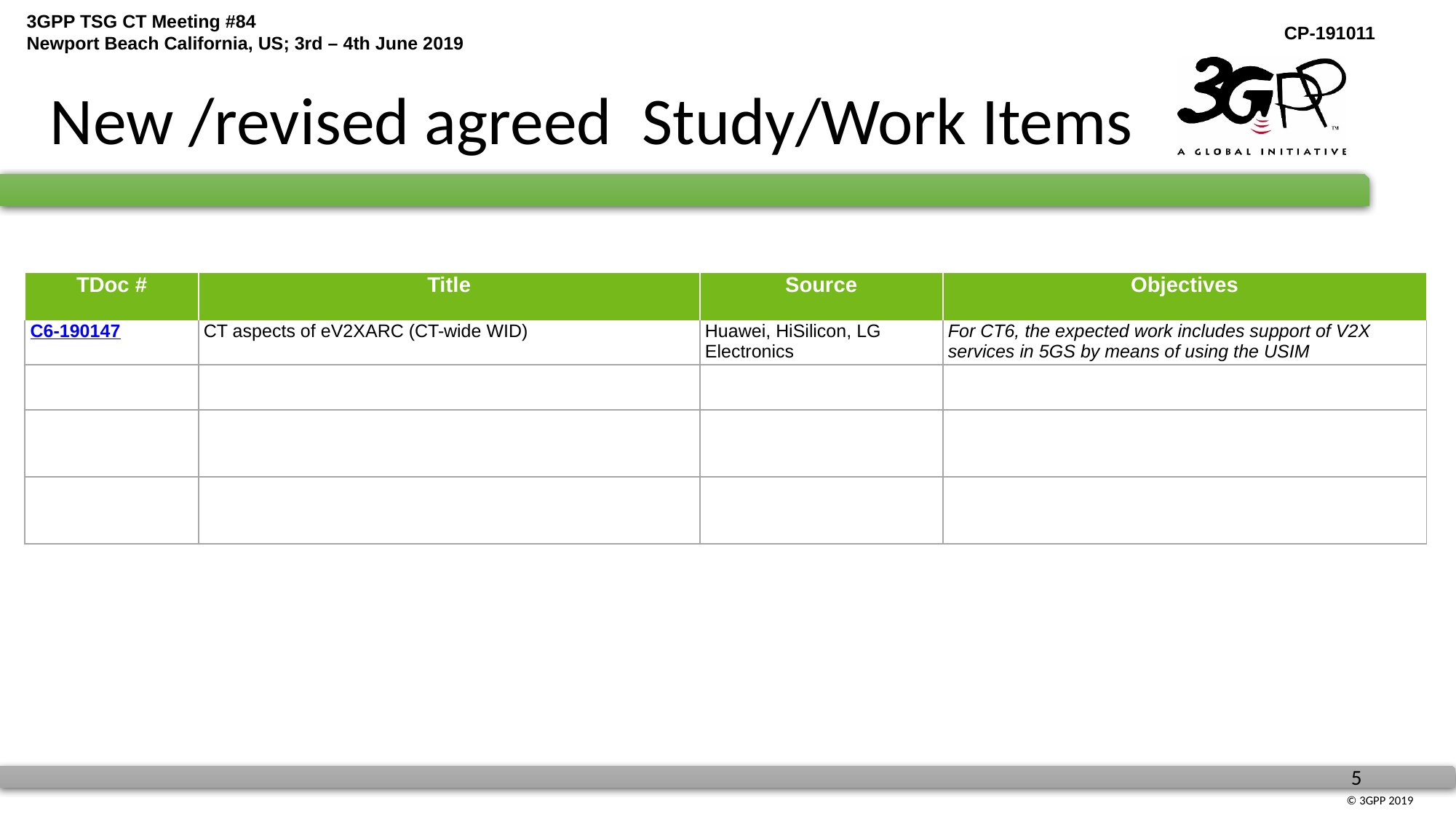

# New /revised agreed  Study/Work Items
| TDoc # | Title | Source | Objectives |
| --- | --- | --- | --- |
| C6-190147 | CT aspects of eV2XARC (CT-wide WID) | Huawei, HiSilicon, LG Electronics | For CT6, the expected work includes support of V2X services in 5GS by means of using the USIM |
|  |  |  |  |
|  |  |  |  |
|  |  |  |  |